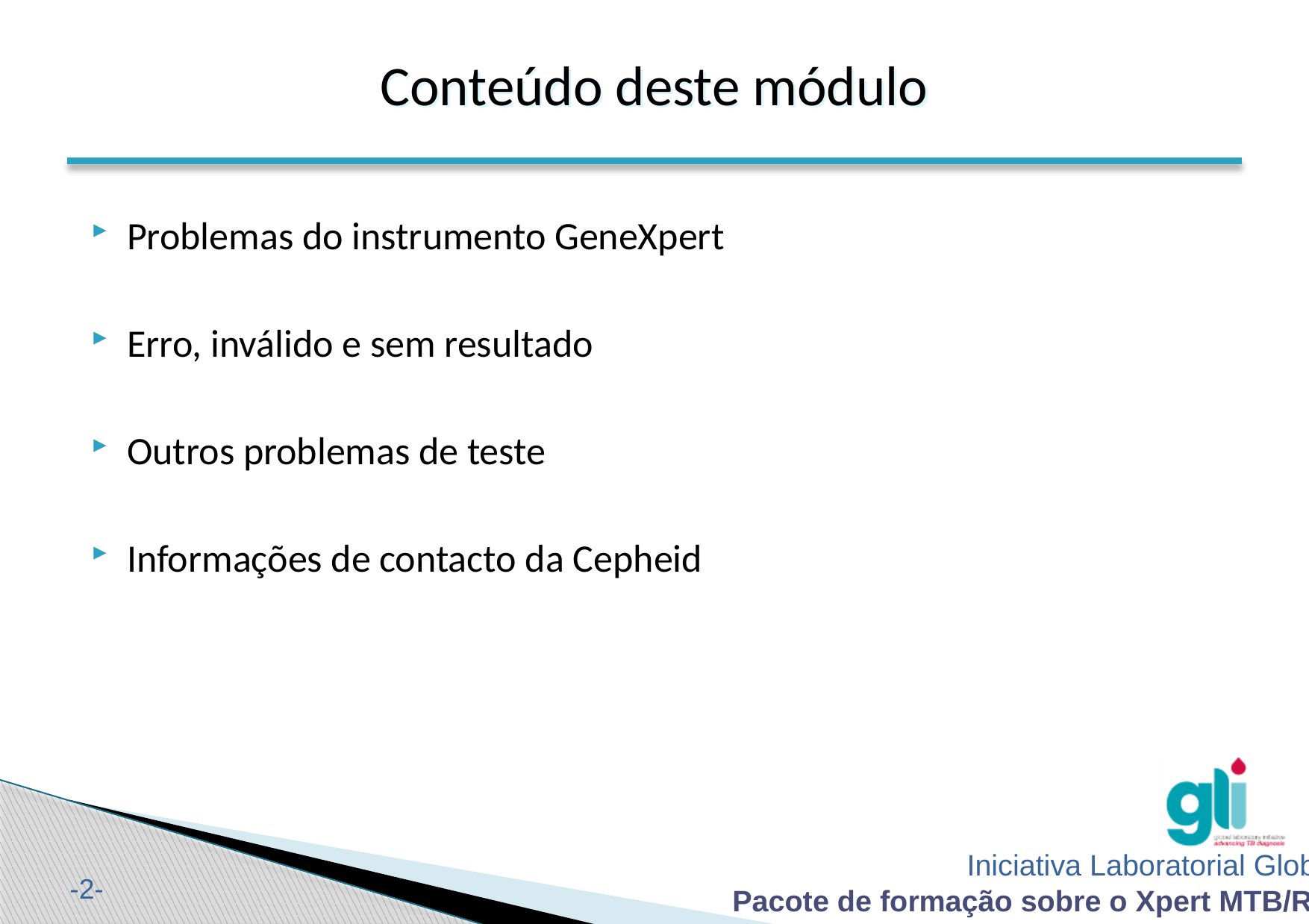

Conteúdo deste módulo
#
Problemas do instrumento GeneXpert

Erro, inválido e sem resultado

Outros problemas de teste

Informações de contacto da Cepheid